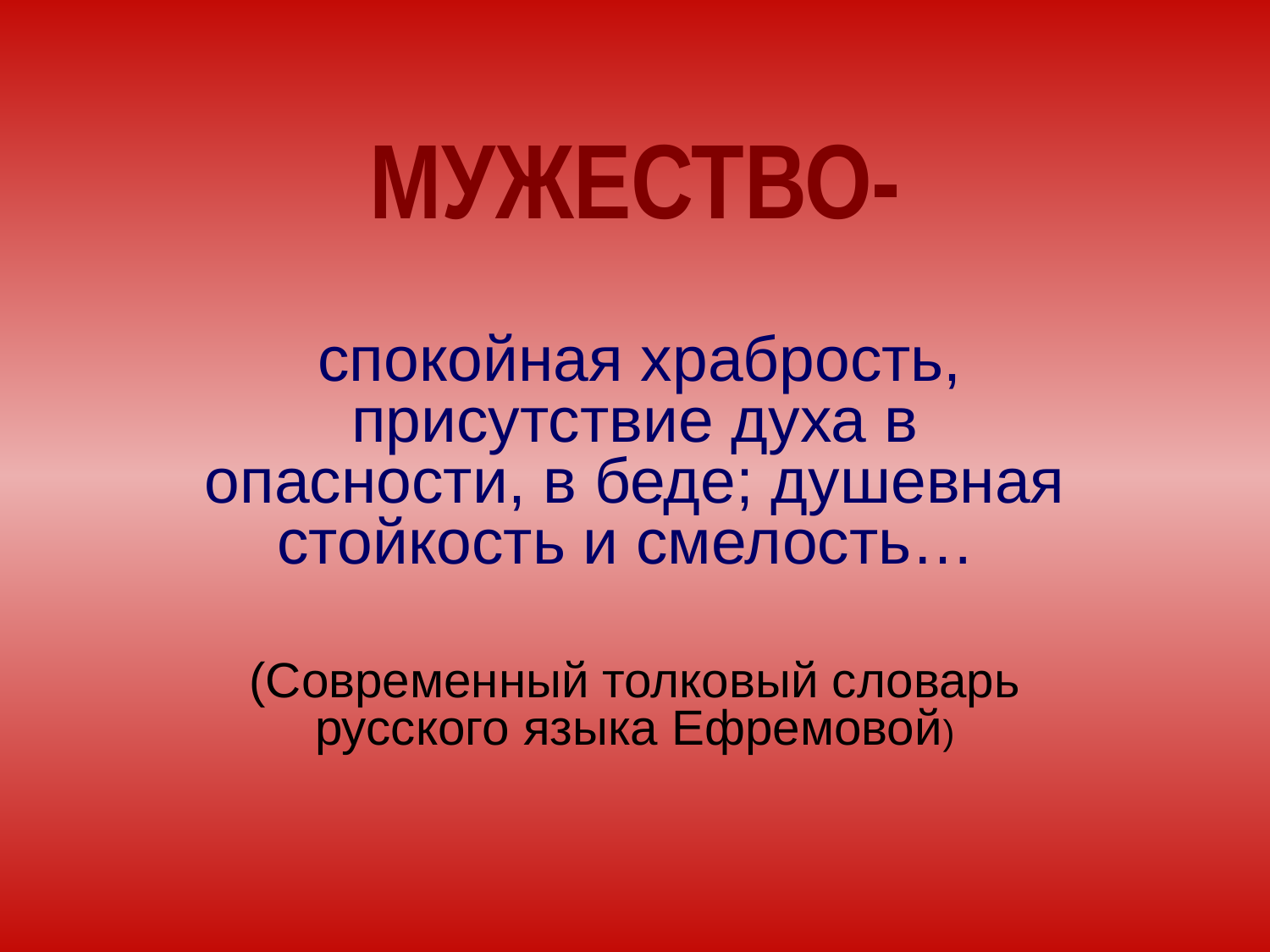

# МУЖЕСТВО-
 спокойная храбрость, присутствие духа в опасности, в беде; душевная стойкость и смелость…

(Современный толковый словарь русского языка Ефремовой)